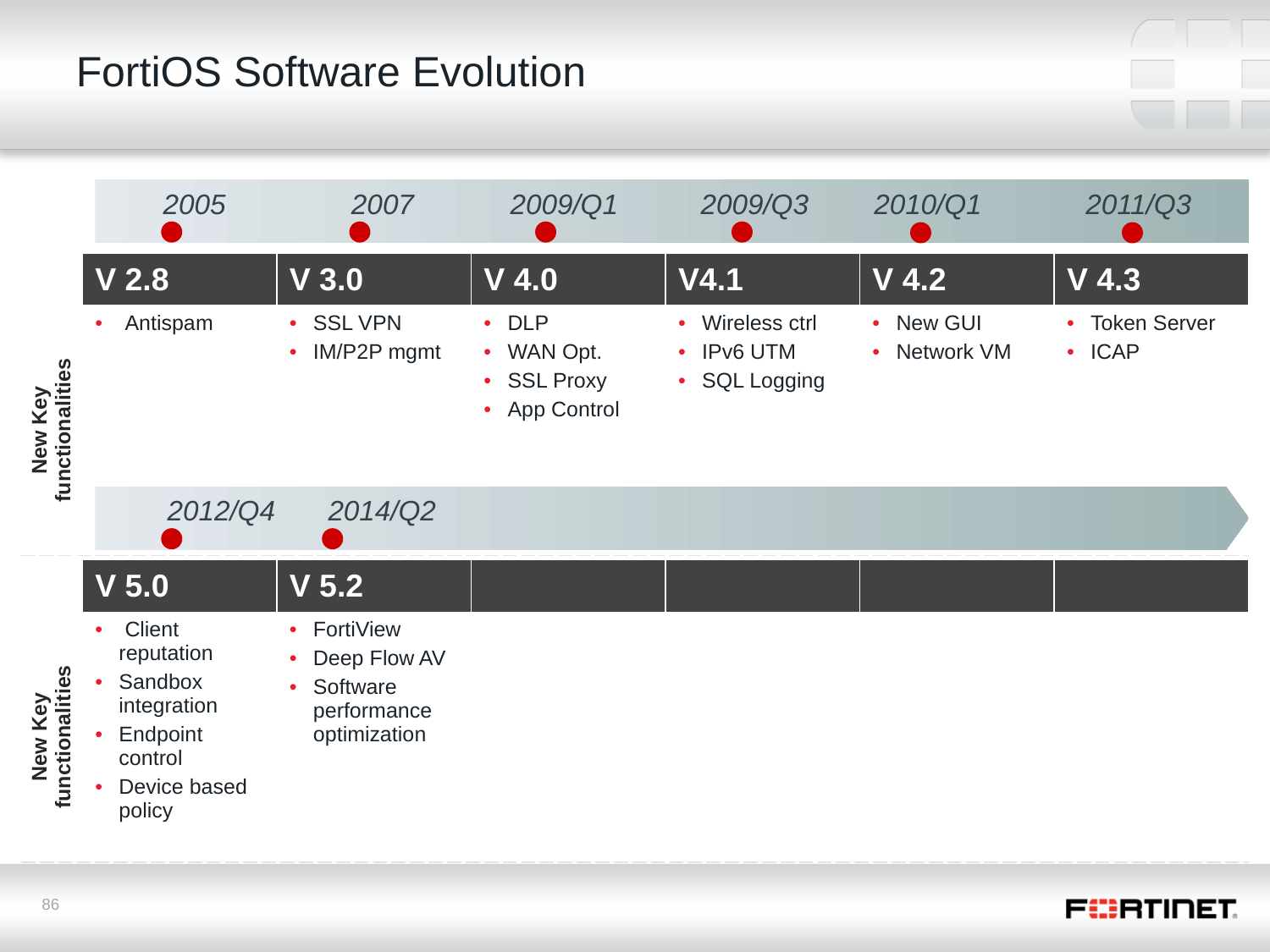

# FortiOS Software Evolution

2005
2007
2009/Q1
2009/Q3
2010/Q1
2011/Q3

|  | V 2.8 | V 3.0 | V 4.0 | V4.1 | V 4.2 | V 4.3 |
| --- | --- | --- | --- | --- | --- | --- |
| New Key functionalities | Antispam | SSL VPN IM/P2P mgmt | DLP WAN Opt. SSL Proxy App Control | Wireless ctrl IPv6 UTM SQL Logging | New GUI Network VM | Token Server ICAP |

2012/Q4

2014/Q2

|  | V 5.0 | V 5.2 |  |  |  |  |
| --- | --- | --- | --- | --- | --- | --- |
| New Key functionalities | Client reputation Sandbox integration Endpoint control Device based policy | FortiView Deep Flow AV Software performance optimization |  |  |  |  |